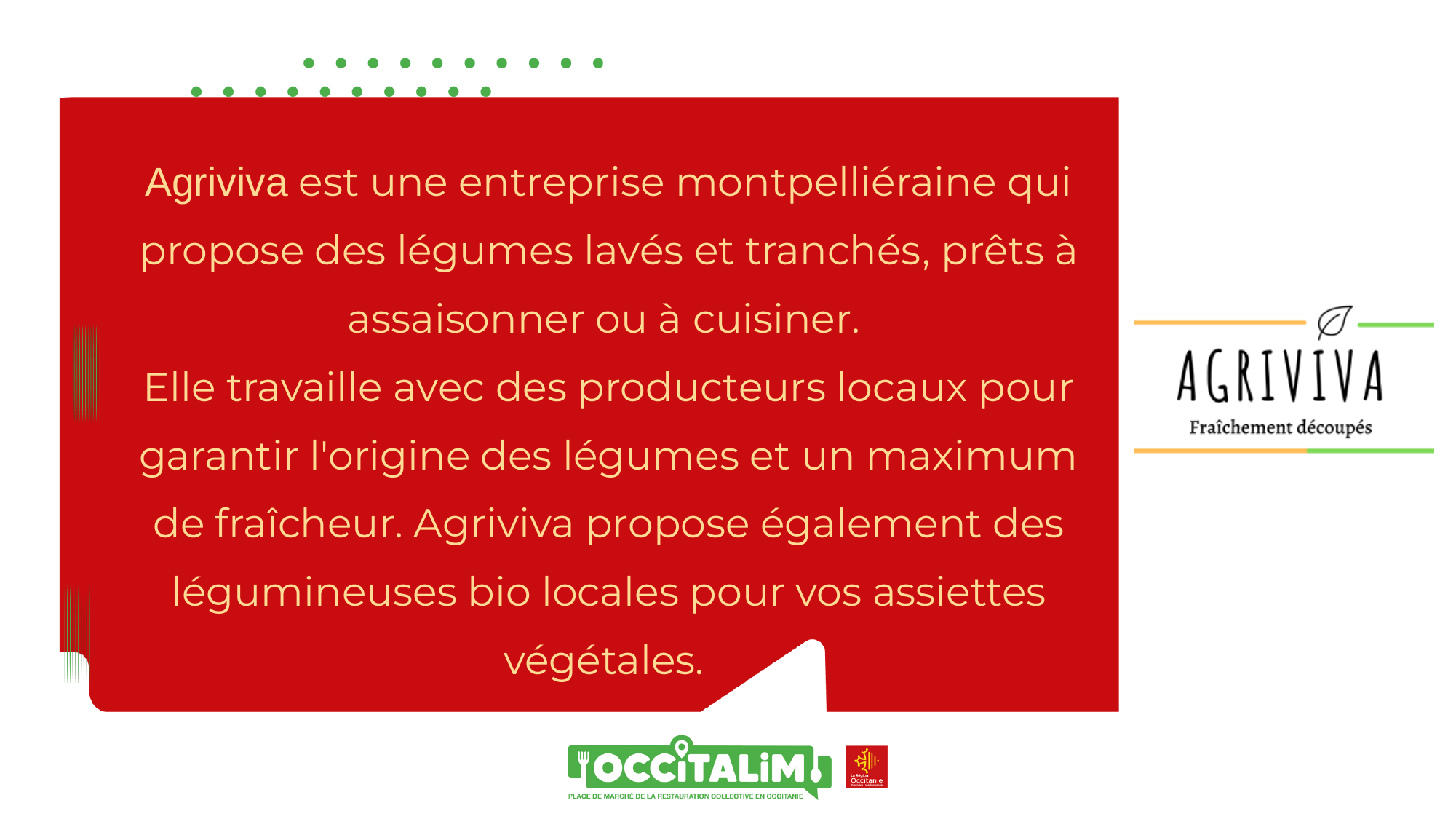

Agriviva est une entreprise montpelliéraine qui propose des légumes lavés et tranchés, prêts à assaisonner ou à cuisiner.
Elle travaille avec des producteurs locaux pour garantir l'origine des légumes et un maximum de fraîcheur. Agriviva propose également des légumineuses bio locales pour vos assiettes végétales.